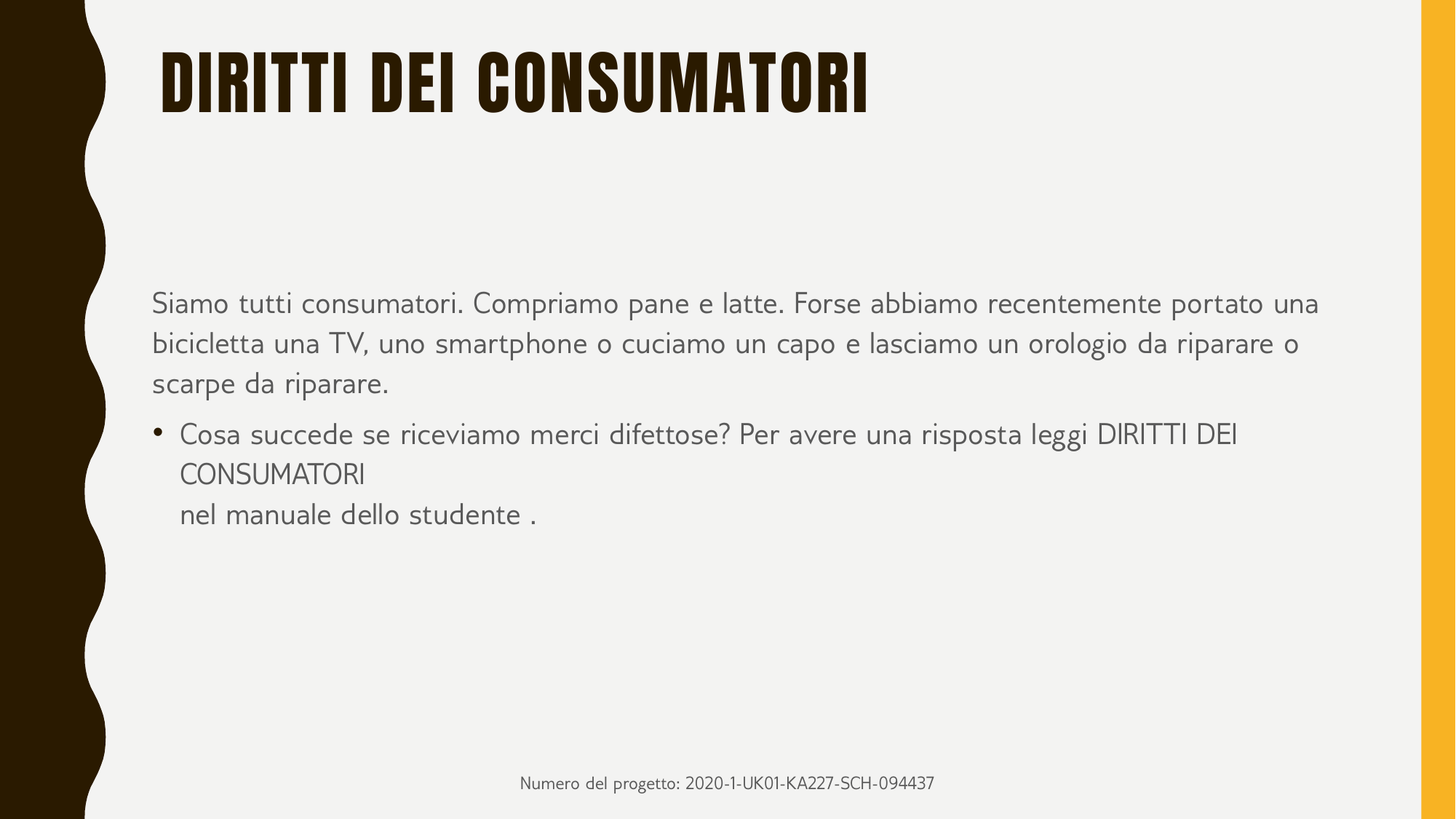

# DIRITTI DEI CONSUMATORI

Siamo tutti consumatori. Compriamo pane e latte. Forse abbiamo recentemente portato una bicicletta una TV, uno smartphone o cuciamo un capo e lasciamo un orologio da riparare o scarpe da riparare.
Cosa succede se riceviamo merci difettose? Per avere una risposta leggi DIRITTI DEI CONSUMATORI
nel manuale dello studente .
Numero del progetto: 2020-1-UK01-KA227-SCH-094437